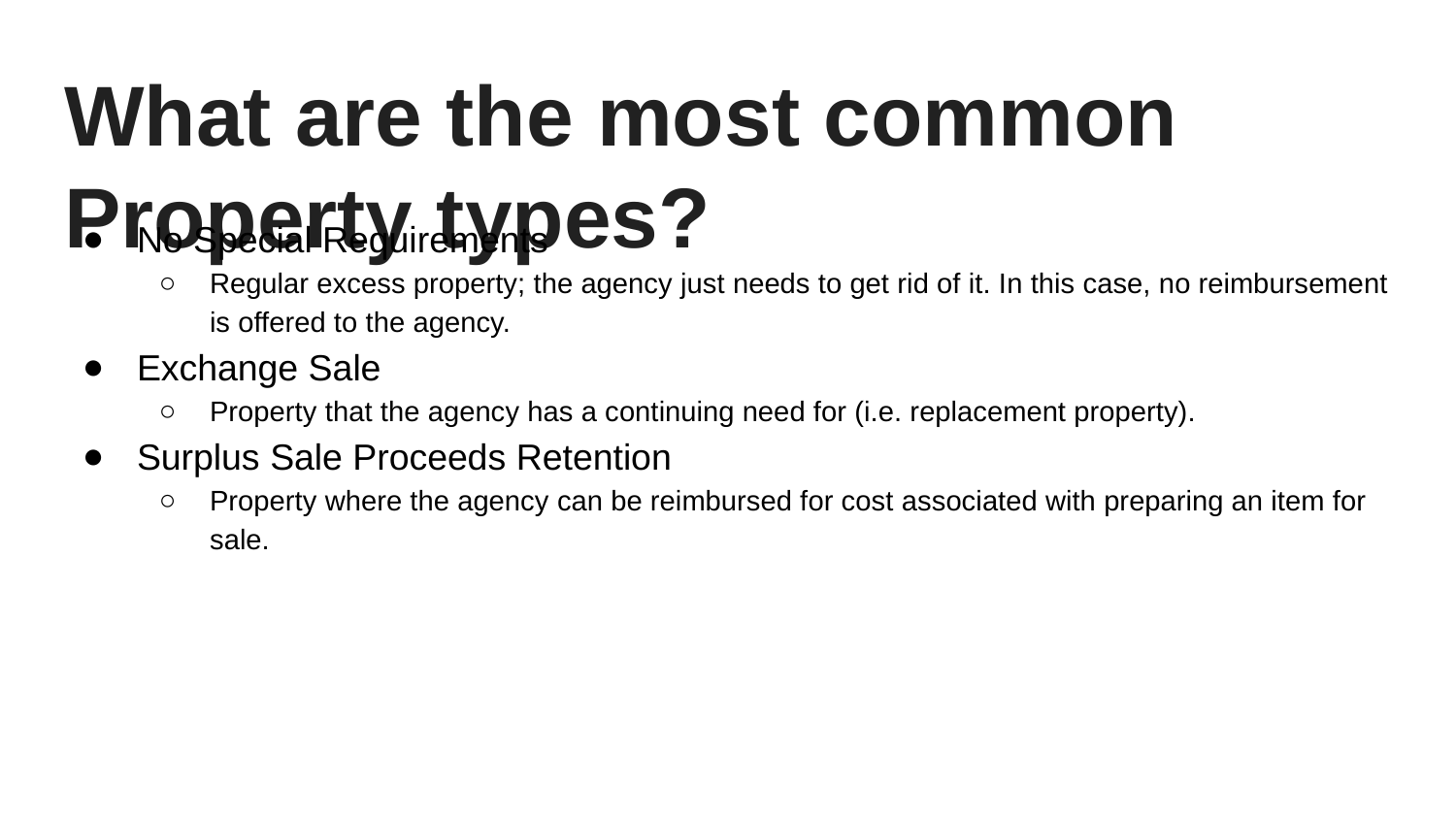

# What are the most common Property types?
No Special Requirements
Regular excess property; the agency just needs to get rid of it. In this case, no reimbursement is offered to the agency.
Exchange Sale
Property that the agency has a continuing need for (i.e. replacement property).
Surplus Sale Proceeds Retention
Property where the agency can be reimbursed for cost associated with preparing an item for sale.